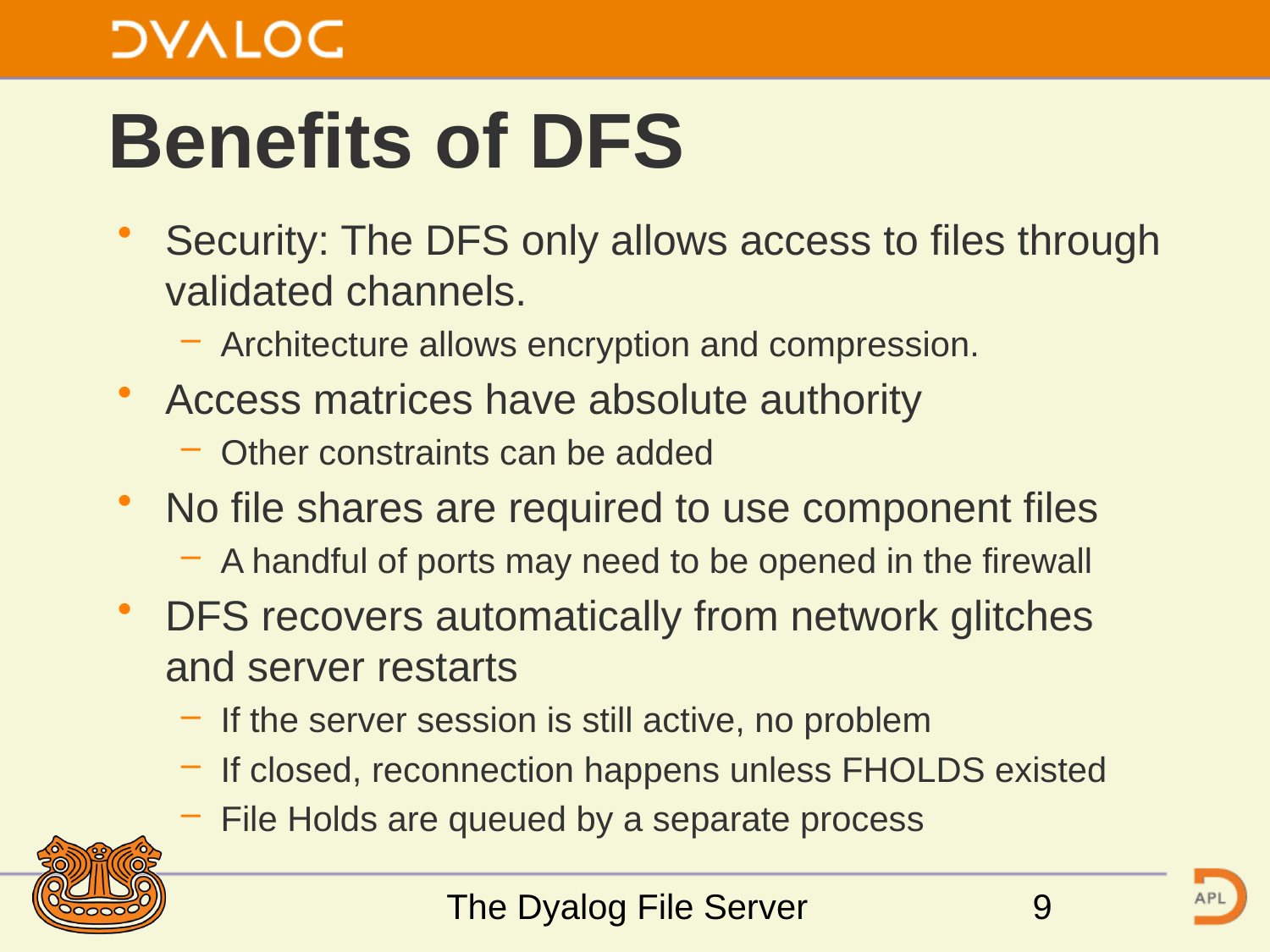

# Benefits of DFS
Security: The DFS only allows access to files through validated channels.
Architecture allows encryption and compression.
Access matrices have absolute authority
Other constraints can be added
No file shares are required to use component files
A handful of ports may need to be opened in the firewall
DFS recovers automatically from network glitches and server restarts
If the server session is still active, no problem
If closed, reconnection happens unless FHOLDS existed
File Holds are queued by a separate process

The Dyalog File Server
9